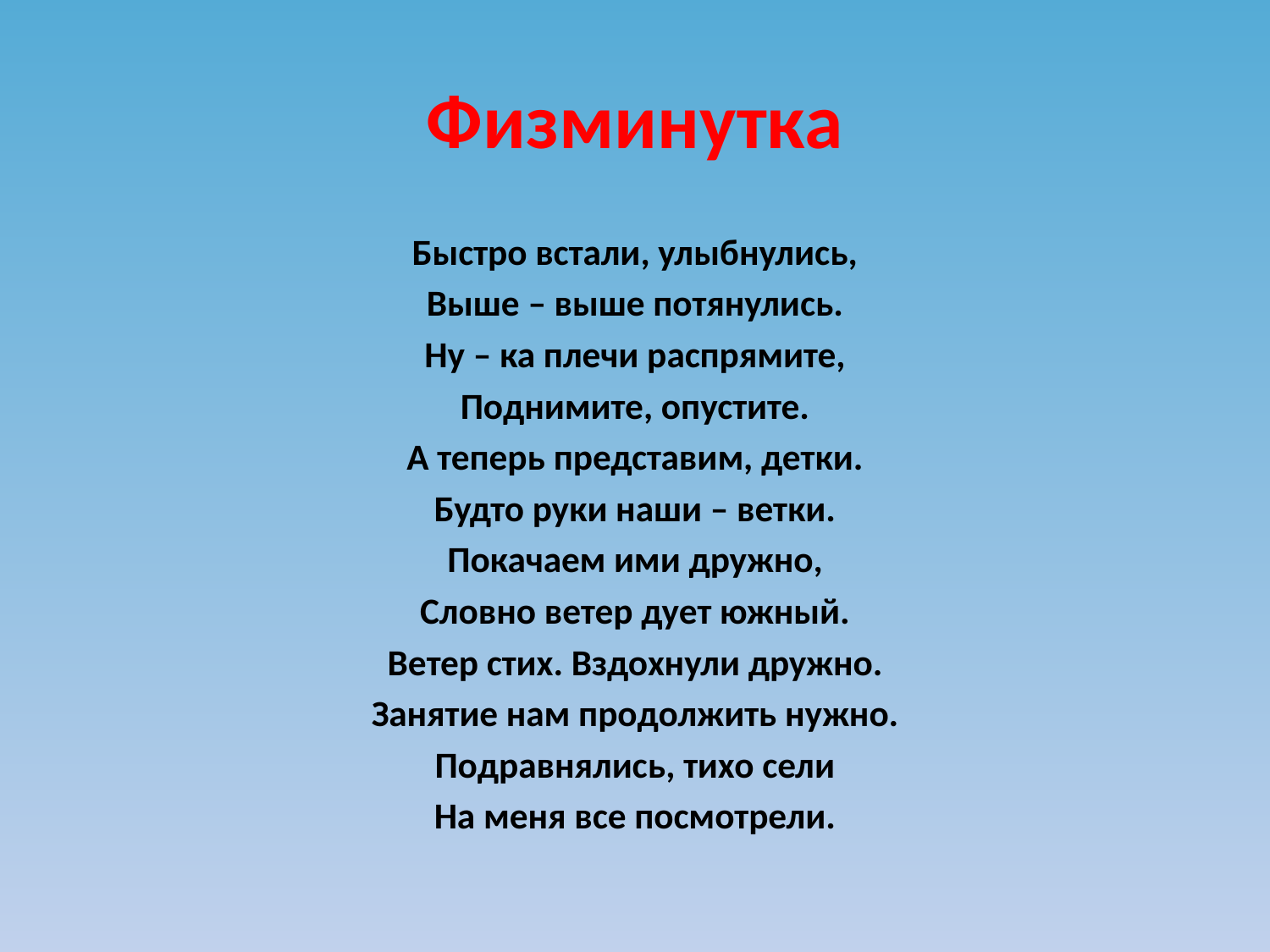

# Физминутка
Быстро встали, улыбнулись,
Выше – выше потянулись.
Ну – ка плечи распрямите,
Поднимите, опустите.
А теперь представим, детки.
Будто руки наши – ветки.
Покачаем ими дружно,
Словно ветер дует южный.
Ветер стих. Вздохнули дружно.
Занятие нам продолжить нужно.
Подравнялись, тихо сели
На меня все посмотрели.